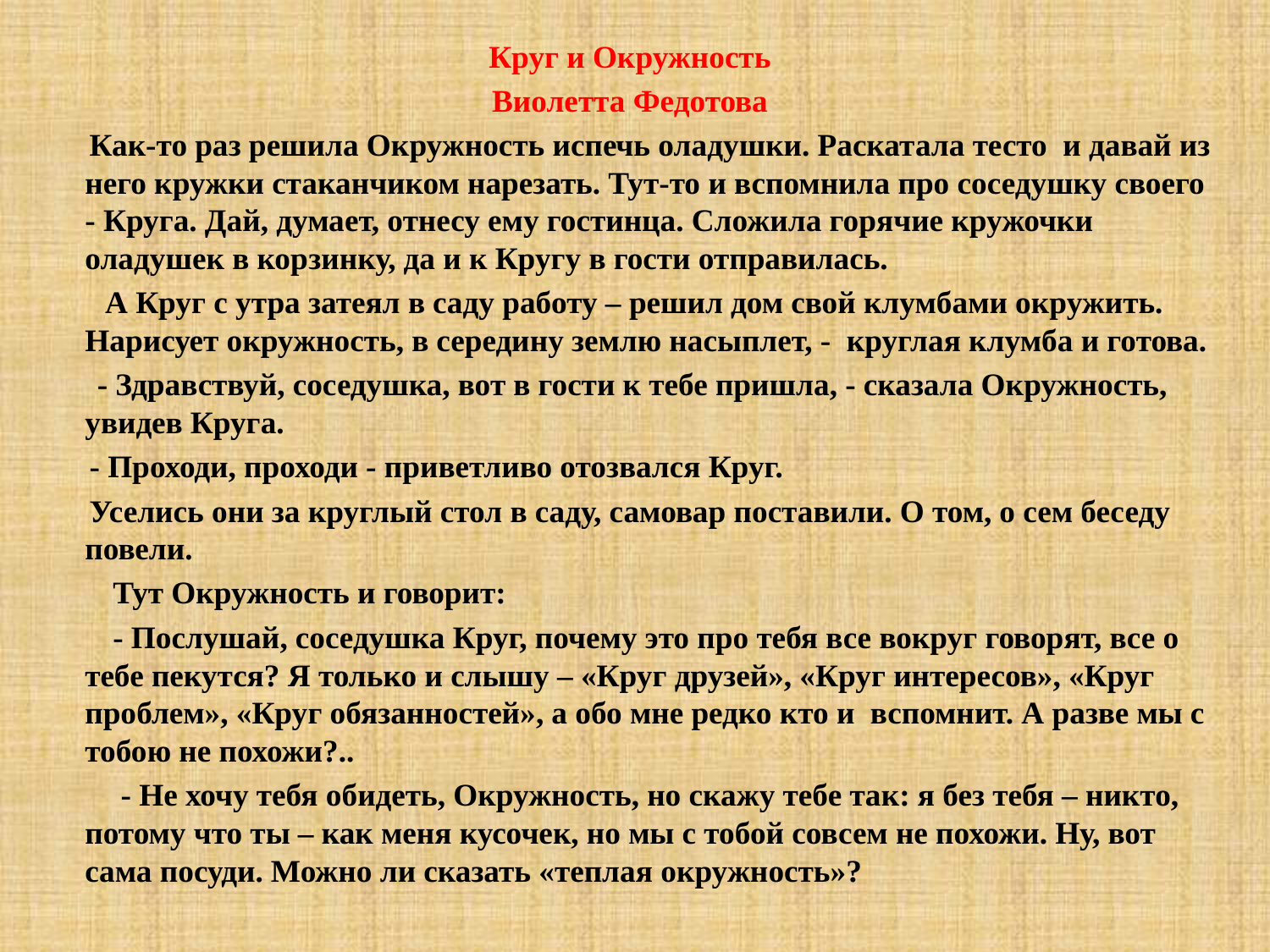

Круг и Окружность
Виолетта Федотова
      Как-то раз решила Окружность испечь оладушки. Раскатала тесто  и давай из него кружки стаканчиком нарезать. Тут-то и вспомнила про соседушку своего - Круга. Дай, думает, отнесу ему гостинца. Сложила горячие кружочки оладушек в корзинку, да и к Кругу в гости отправилась.
        А Круг с утра затеял в саду работу – решил дом свой клумбами окружить. Нарисует окружность, в середину землю насыплет, -  круглая клумба и готова.
       - Здравствуй, соседушка, вот в гости к тебе пришла, - сказала Окружность, увидев Круга.
      - Проходи, проходи - приветливо отозвался Круг.
      Уселись они за круглый стол в саду, самовар поставили. О том, о сем беседу повели.
         Тут Окружность и говорит:
         - Послушай, соседушка Круг, почему это про тебя все вокруг говорят, все о тебе пекутся? Я только и слышу – «Круг друзей», «Круг интересов», «Круг проблем», «Круг обязанностей», а обо мне редко кто и  вспомнит. А разве мы с тобою не похожи?..
          - Не хочу тебя обидеть, Окружность, но скажу тебе так: я без тебя – никто, потому что ты – как меня кусочек, но мы с тобой совсем не похожи. Ну, вот сама посуди. Можно ли сказать «теплая окружность»?